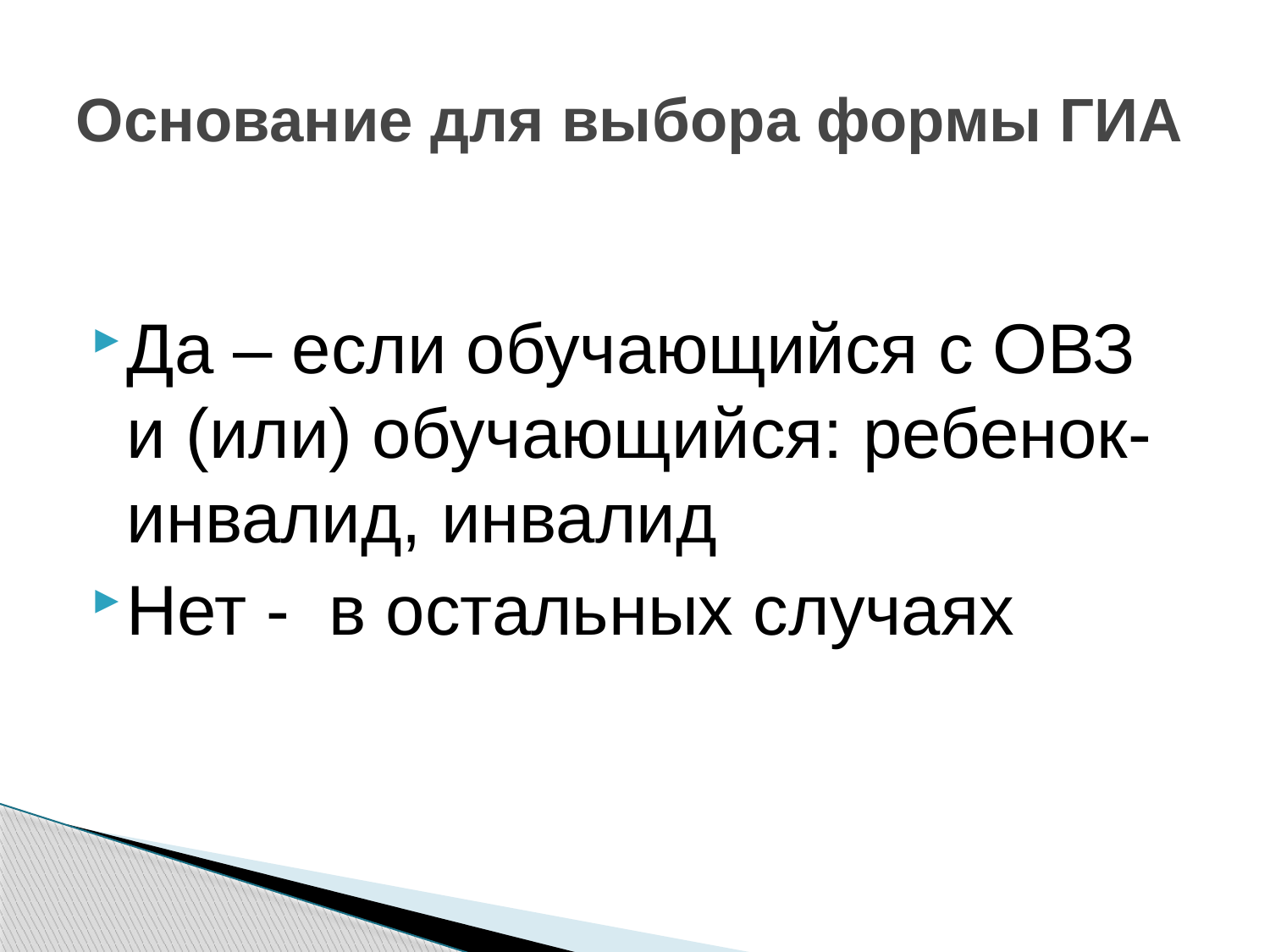

# Основание для выбора формы ГИА

Да – если обучающийся с ОВЗ и (или) обучающийся: ребенок-инвалид, инвалид
Нет -  в остальных случаях